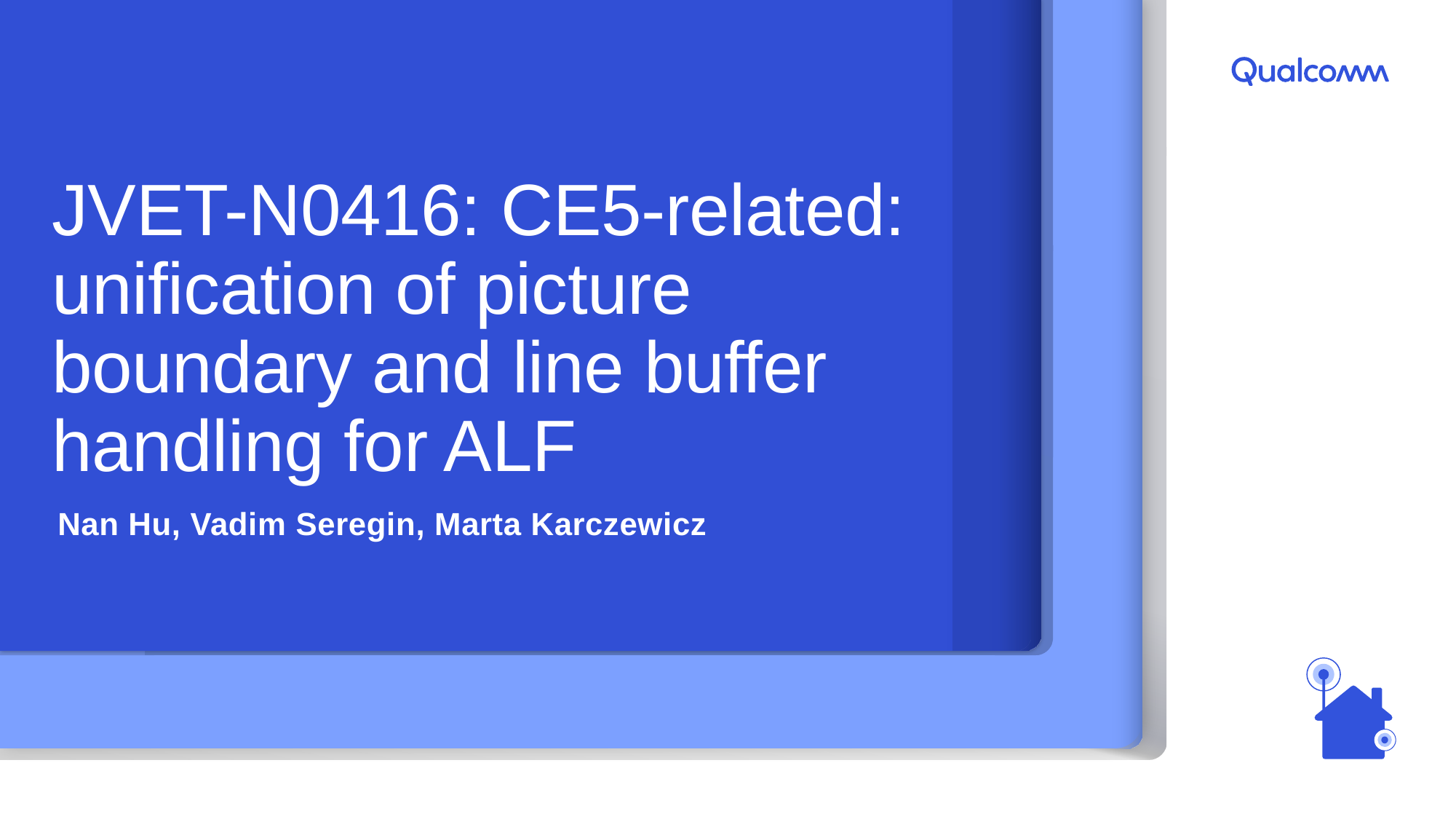

# JVET-N0416: CE5-related: unification of picture boundary and line buffer handling for ALF
Nan Hu, Vadim Seregin, Marta Karczewicz